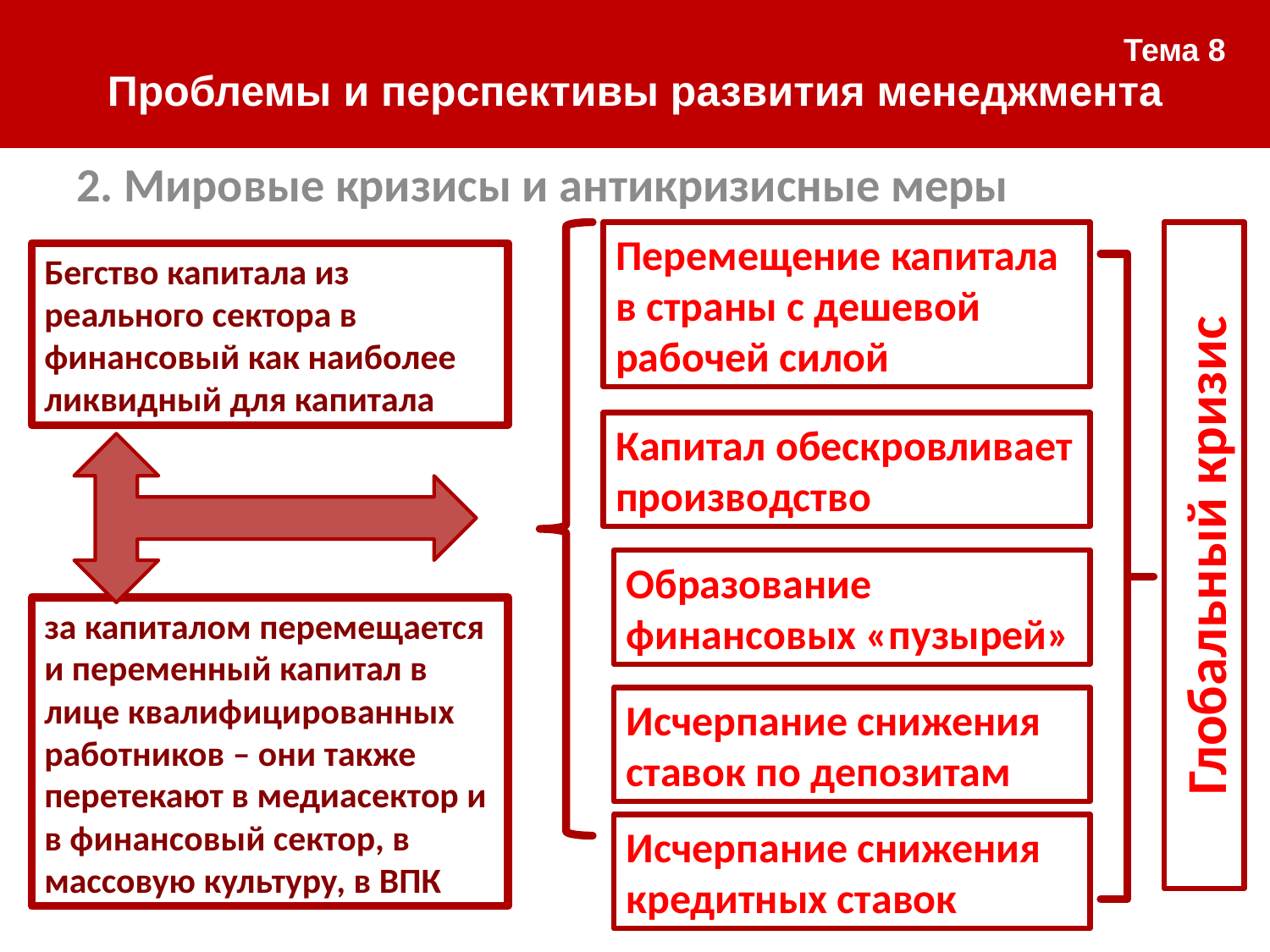

| Тема 8 Проблемы и перспективы развития менеджмента |
| --- |
2. Мировые кризисы и антикризисные меры

#

Перемещение капитала в страны с дешевой рабочей силой
Бегство капитала из реального сектора в финансовый как наиболее ликвидный для капитала

Капитал обескровливает производство
Глобальный кризис
Образование финансовых «пузырей»

за капиталом перемещается и переменный капитал в лице квалифицированных работников – они также перетекают в медиасектор и в финансовый сектор, в массовую культуру, в ВПК
Исчерпание снижения ставок по депозитам
Исчерпание снижения кредитных ставок